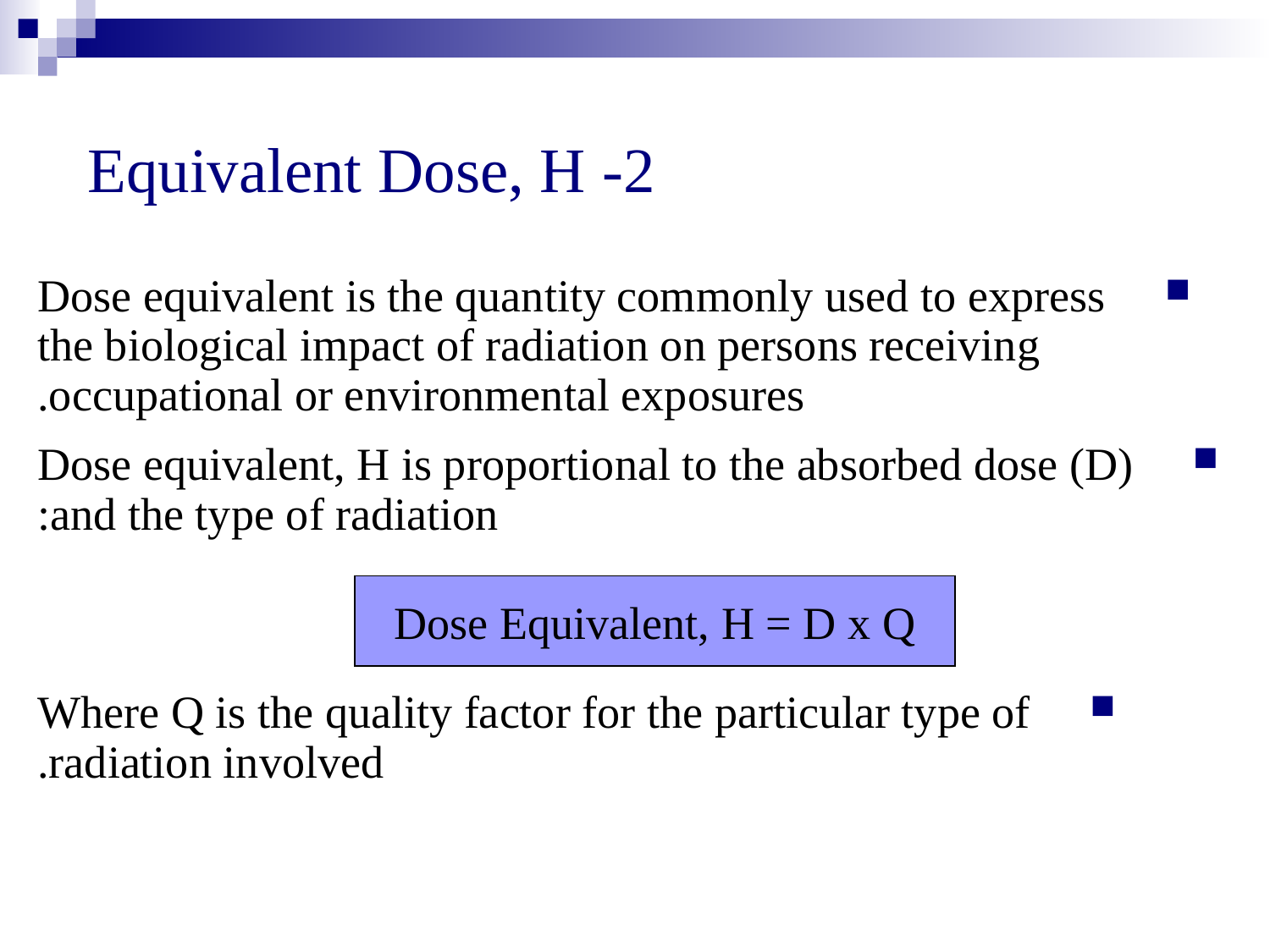

2- Equivalent Dose, H

Dose equivalent is the quantity commonly used to express the biological impact of radiation on persons receiving occupational or environmental exposures.

Dose equivalent, H is proportional to the absorbed dose (D) and the type of radiation:

Where Q is the quality factor for the particular type of radiation involved.

Dose Equivalent, H = D x Q